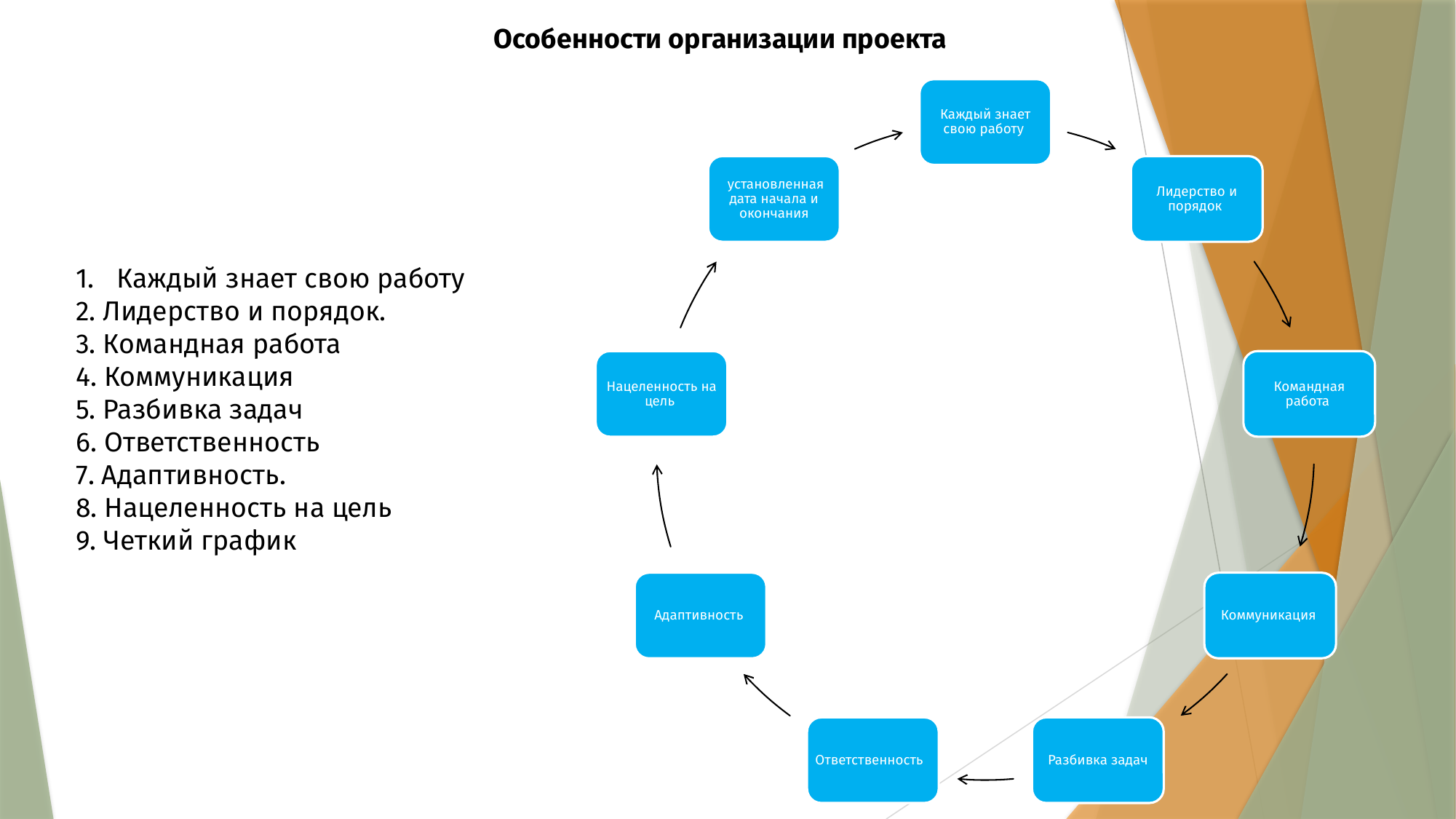

Особенности организации проекта
Каждый знает свою работу
Лидерство и порядок
Командная работа
Коммуникация
Разбивка задач
Ответственность
Адаптивность
Нацеленность на цель
 установленная дата начала и окончания
Каждый знает свою работу
2. Лидерство и порядок.
3. Командная работа
4. Коммуникация
5. Разбивка задач
6. Ответственность
7. Адаптивность.
8. Нацеленность на цель
9. Четкий график